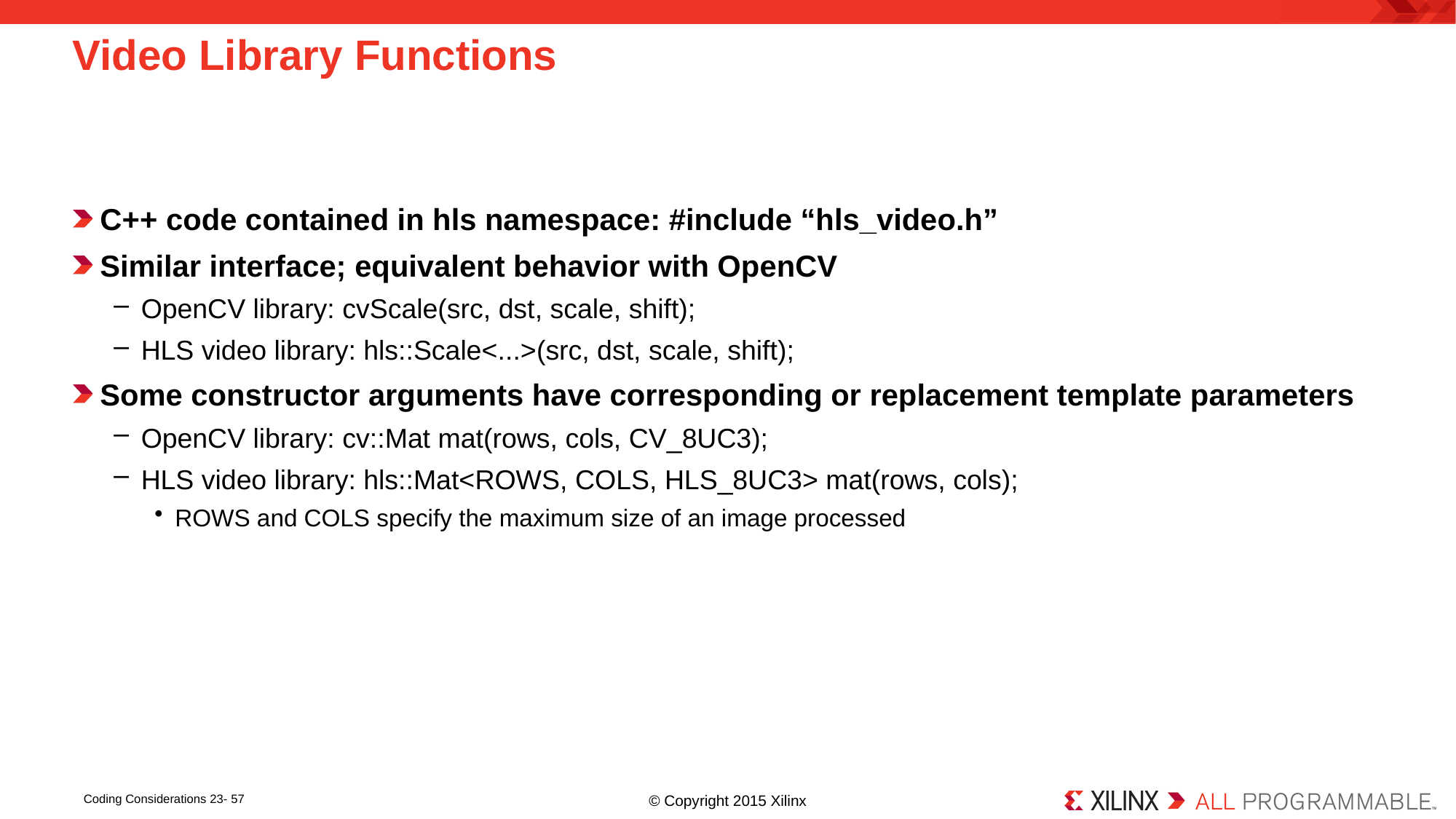

# Video Library Functions
C++ code contained in hls namespace: #include “hls_video.h”
Similar interface; equivalent behavior with OpenCV
OpenCV library: cvScale(src, dst, scale, shift);
HLS video library: hls::Scale<...>(src, dst, scale, shift);
Some constructor arguments have corresponding or replacement template parameters
OpenCV library: cv::Mat mat(rows, cols, CV_8UC3);
HLS video library: hls::Mat<ROWS, COLS, HLS_8UC3> mat(rows, cols);
ROWS and COLS specify the maximum size of an image processed

Coding Considerations 23- 57
© Copyright 2015 Xilinx